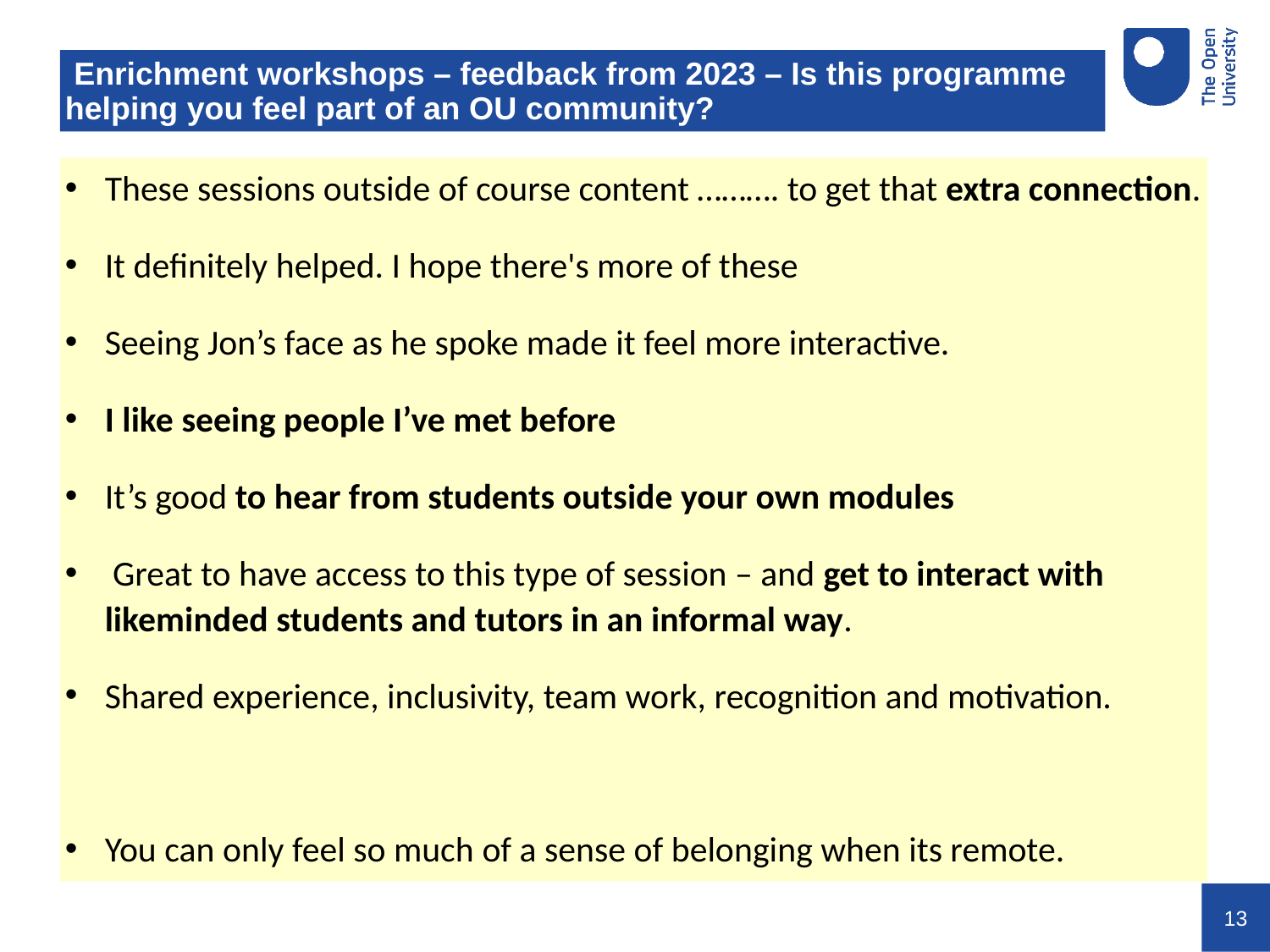

# Enrichment workshops – feedback from 2023 – Is this programme helping you feel part of an OU community?
These sessions outside of course content ………. to get that extra connection.
It definitely helped. I hope there's more of these
Seeing Jon’s face as he spoke made it feel more interactive.
I like seeing people I’ve met before
It’s good to hear from students outside your own modules
 Great to have access to this type of session – and get to interact with likeminded students and tutors in an informal way.
Shared experience, inclusivity, team work, recognition and motivation.

You can only feel so much of a sense of belonging when its remote.